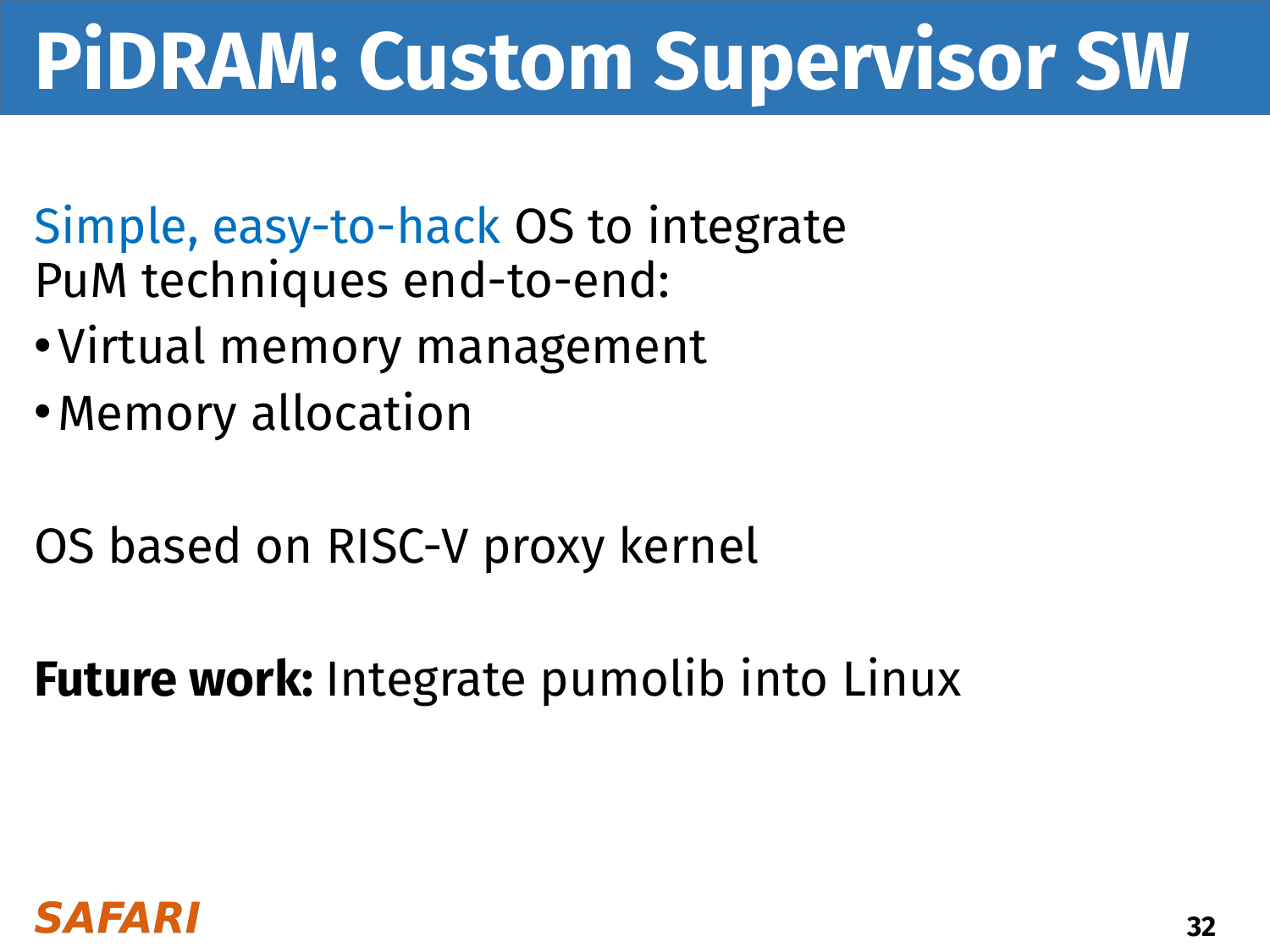

# PiDRAM: Custom Supervisor SW
Simple, easy-to-hack OS to integrate
PuM techniques end-to-end:
Virtual memory management
Memory allocation

OS based on RISC-V proxy kernel

Future work: Integrate pumolib into Linux
32